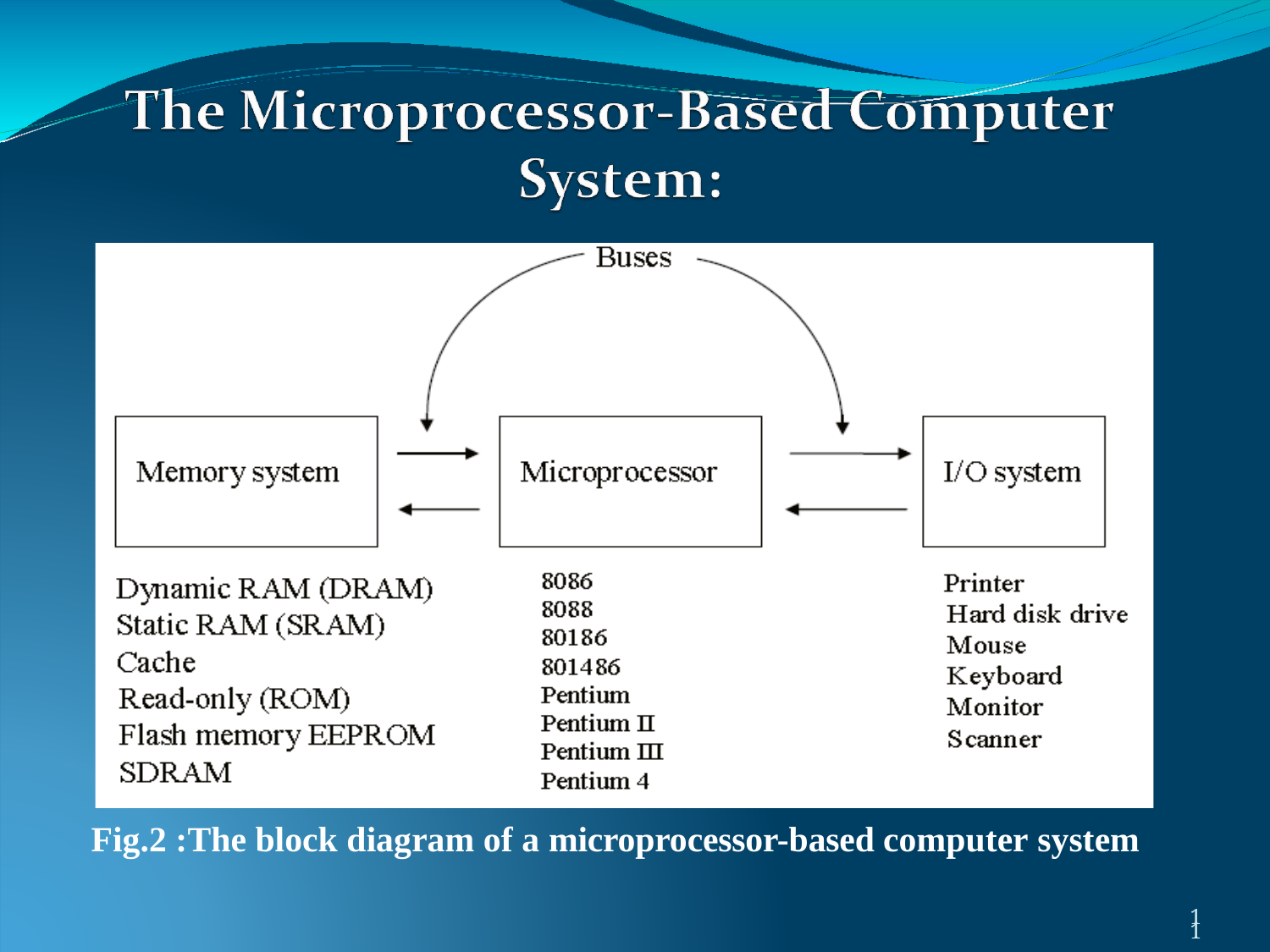

Fig.2 :The block diagram of a microprocessor-based computer system
11